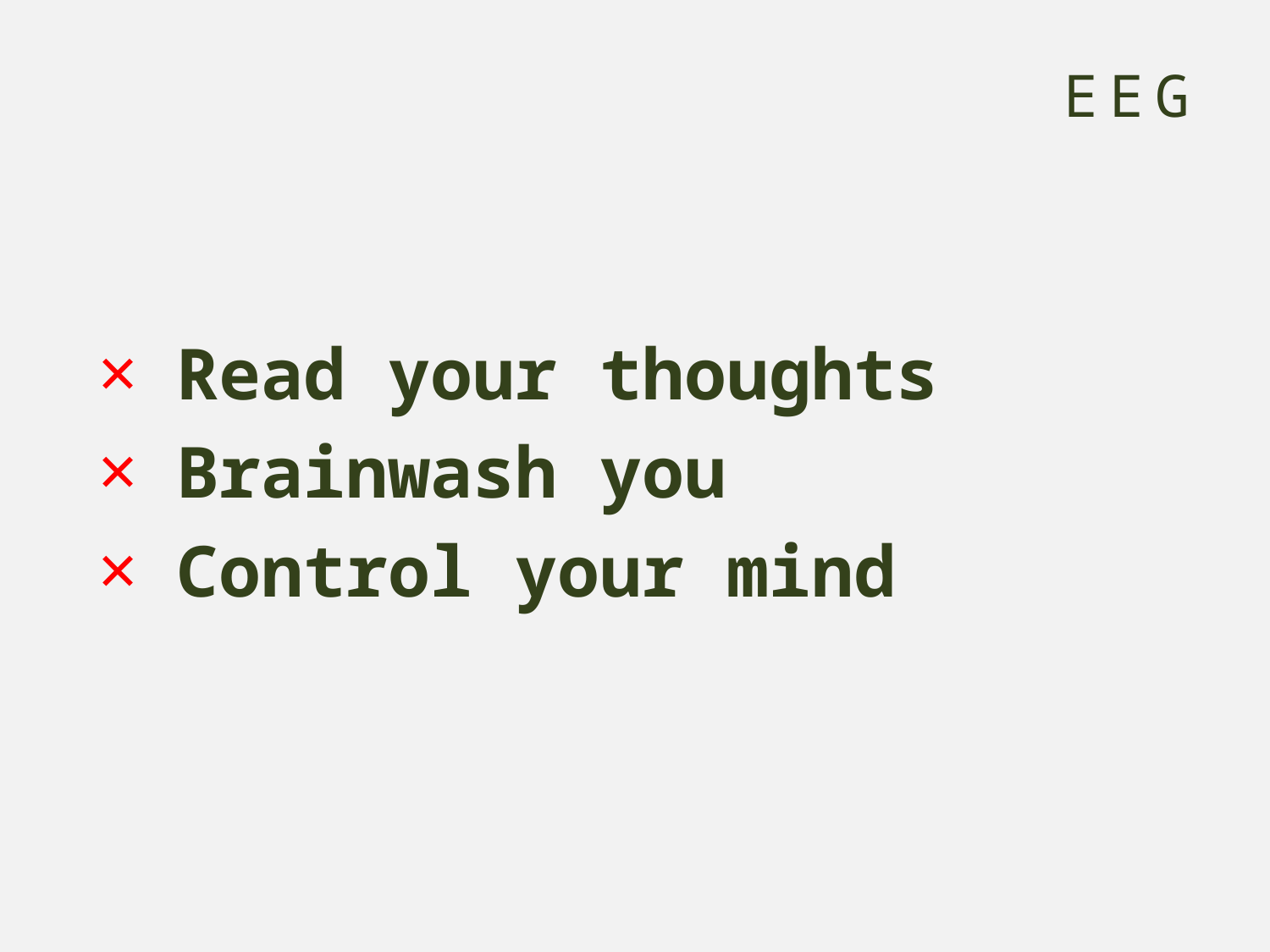

EEG
Read your thoughts
Brainwash you
Control your mind